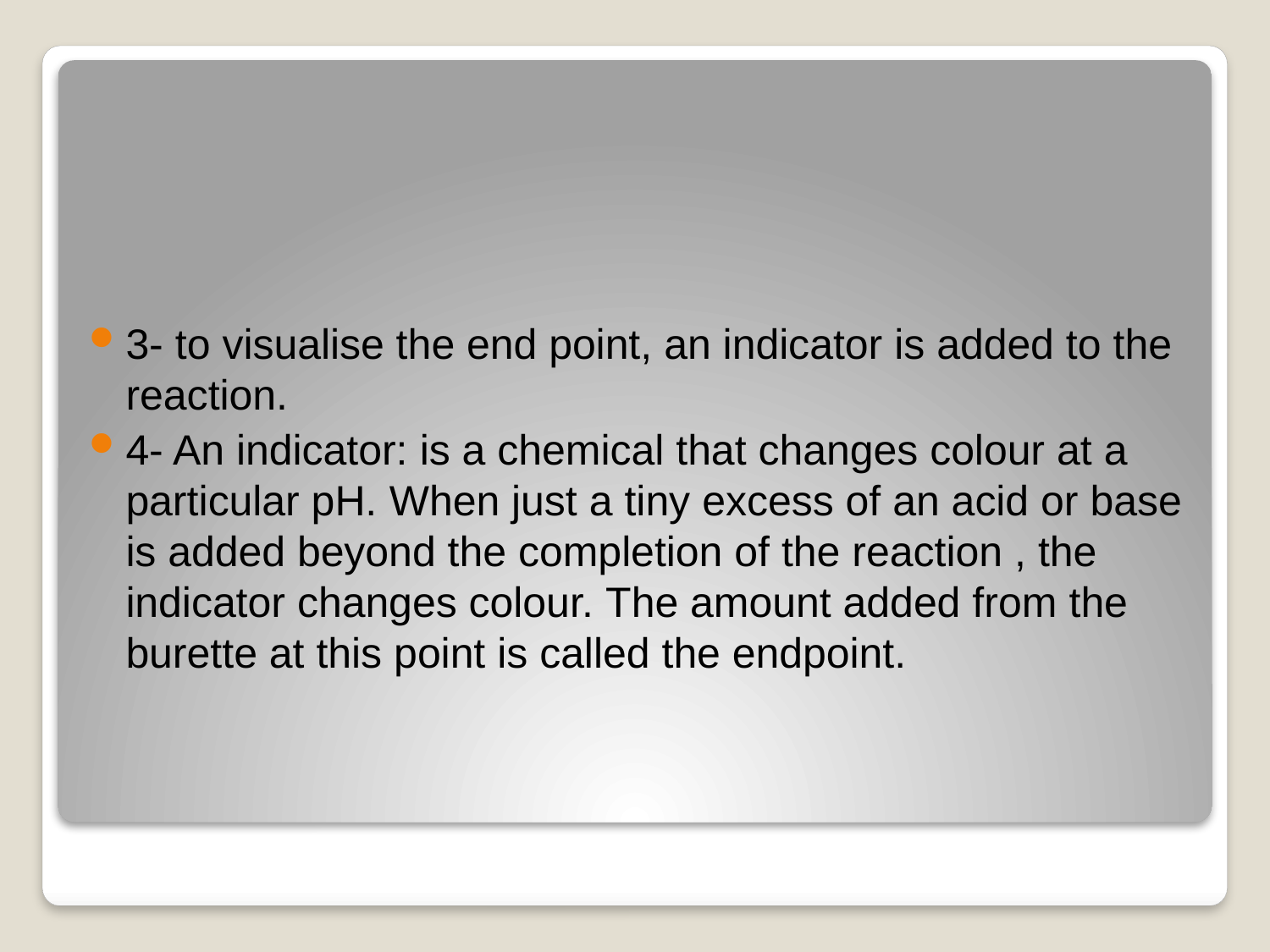

3- to visualise the end point, an indicator is added to the reaction.
4- An indicator: is a chemical that changes colour at a particular pH. When just a tiny excess of an acid or base is added beyond the completion of the reaction , the indicator changes colour. The amount added from the burette at this point is called the endpoint.
#